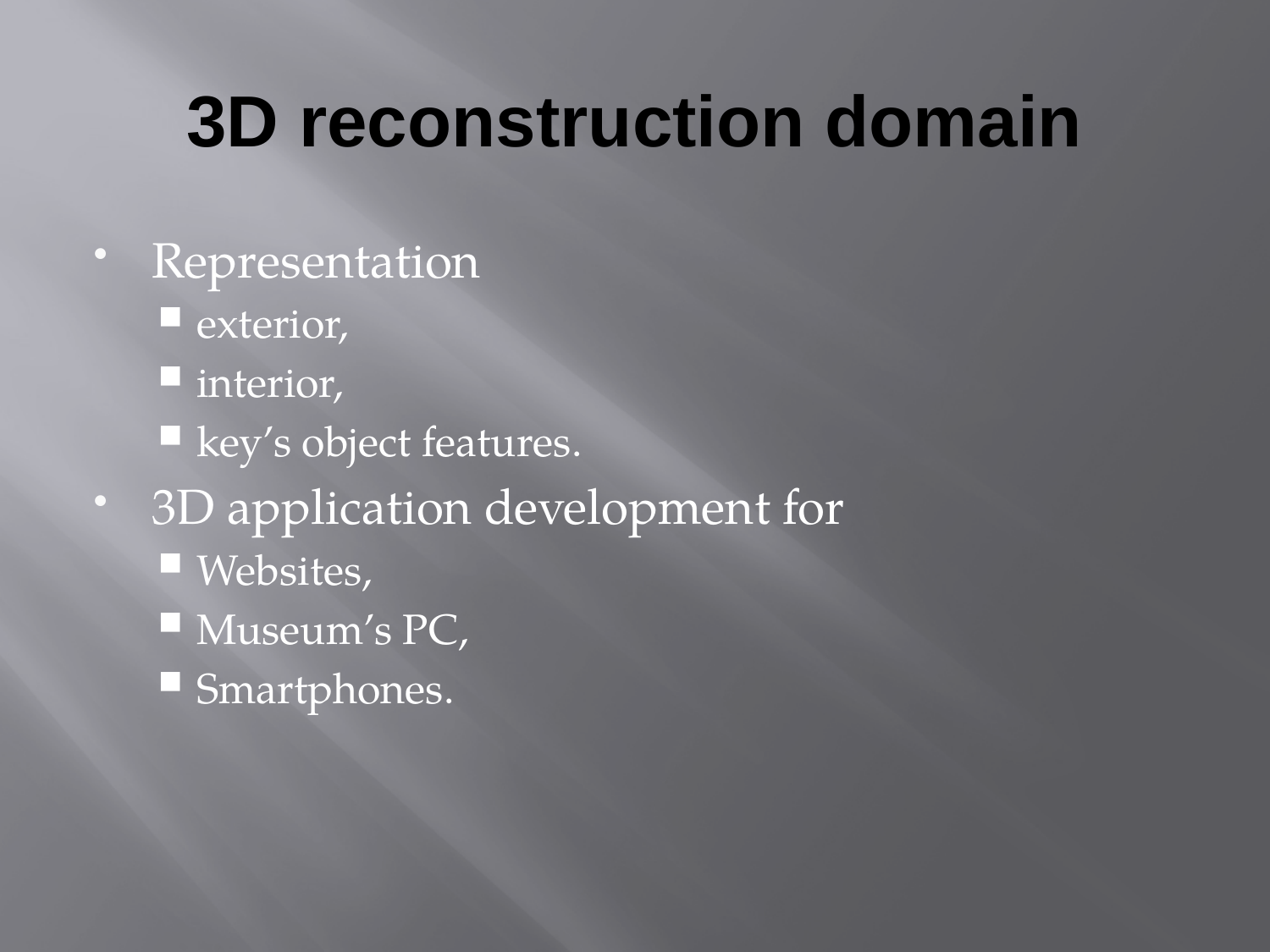

# 3D reconstruction domain
Representation
exterior,
interior,
key’s object features.
3D application development for
Websites,
Museum’s PC,
Smartphones.